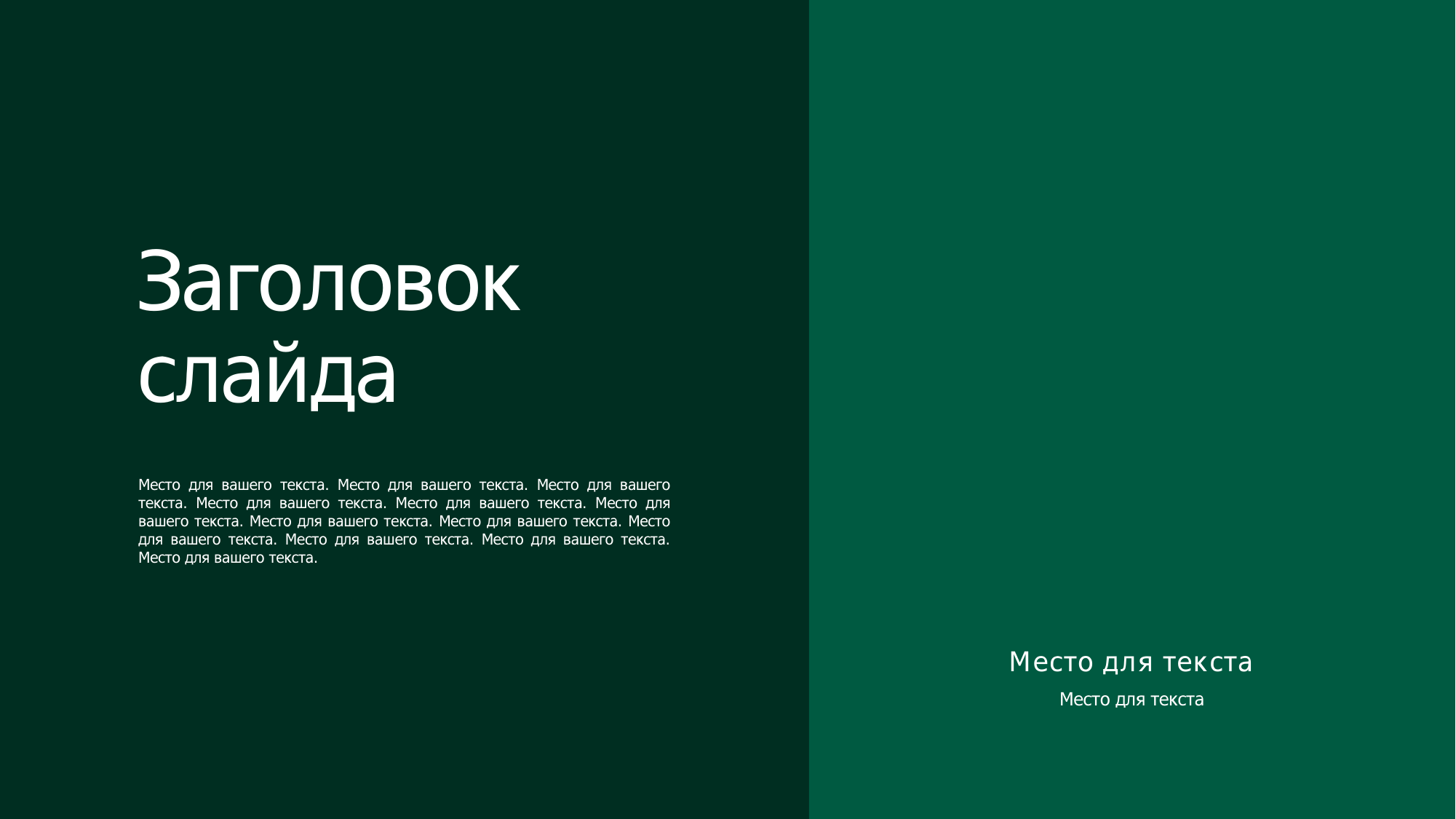

Заголовок слайда
Место для вашего текста. Место для вашего текста. Место для вашего текста. Место для вашего текста. Место для вашего текста. Место для вашего текста. Место для вашего текста. Место для вашего текста. Место для вашего текста. Место для вашего текста. Место для вашего текста. Место для вашего текста.

Место для текста
Место для текста